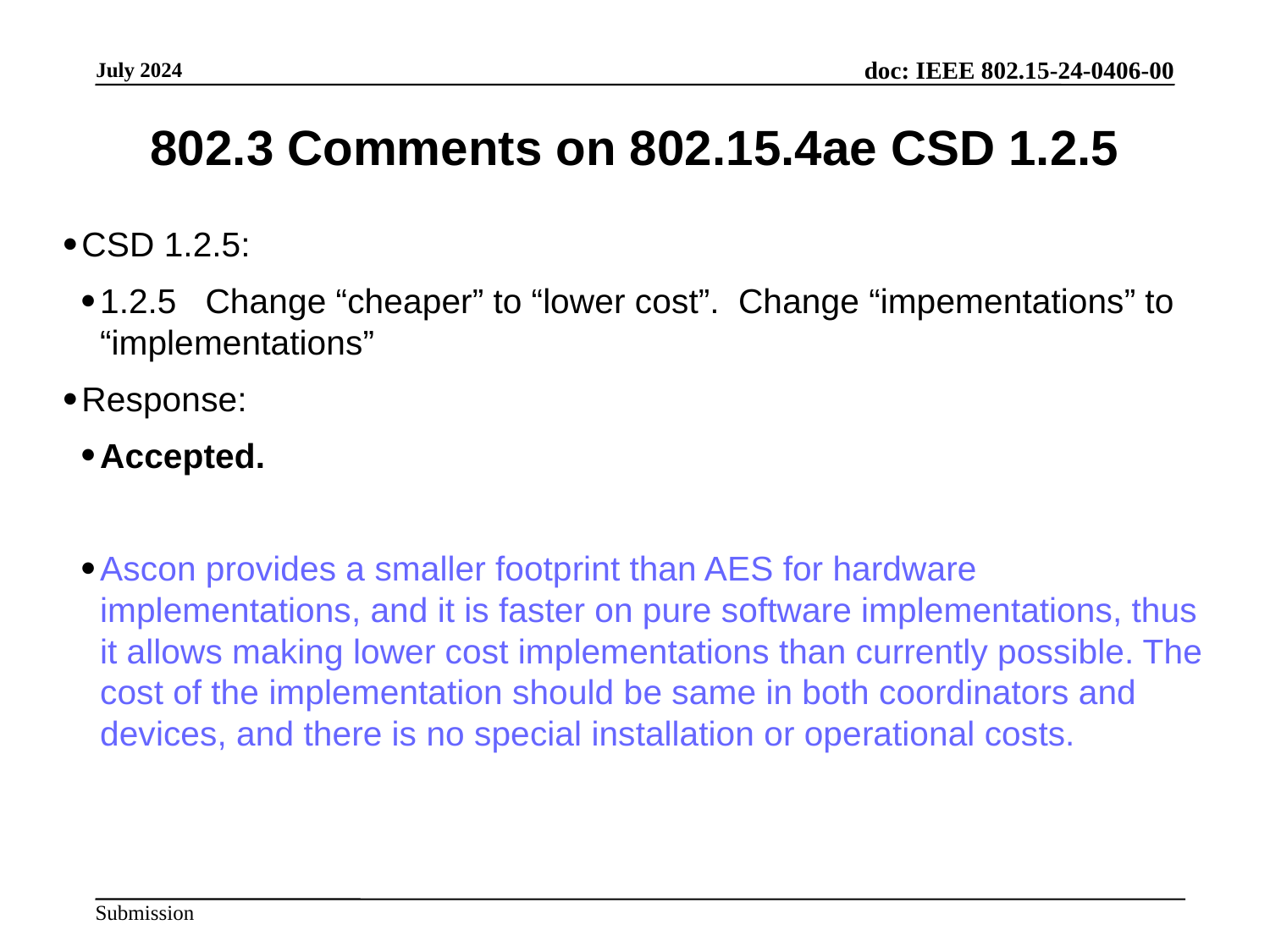

802.3 Comments on 802.15.4ae CSD 1.2.5
CSD 1.2.5:
1.2.5   Change “cheaper” to “lower cost”.  Change “impementations” to “implementations”
Response:
Accepted.

Ascon provides a smaller footprint than AES for hardware implementations, and it is faster on pure software implementations, thus it allows making lower cost implementations than currently possible. The cost of the implementation should be same in both coordinators and devices, and there is no special installation or operational costs.